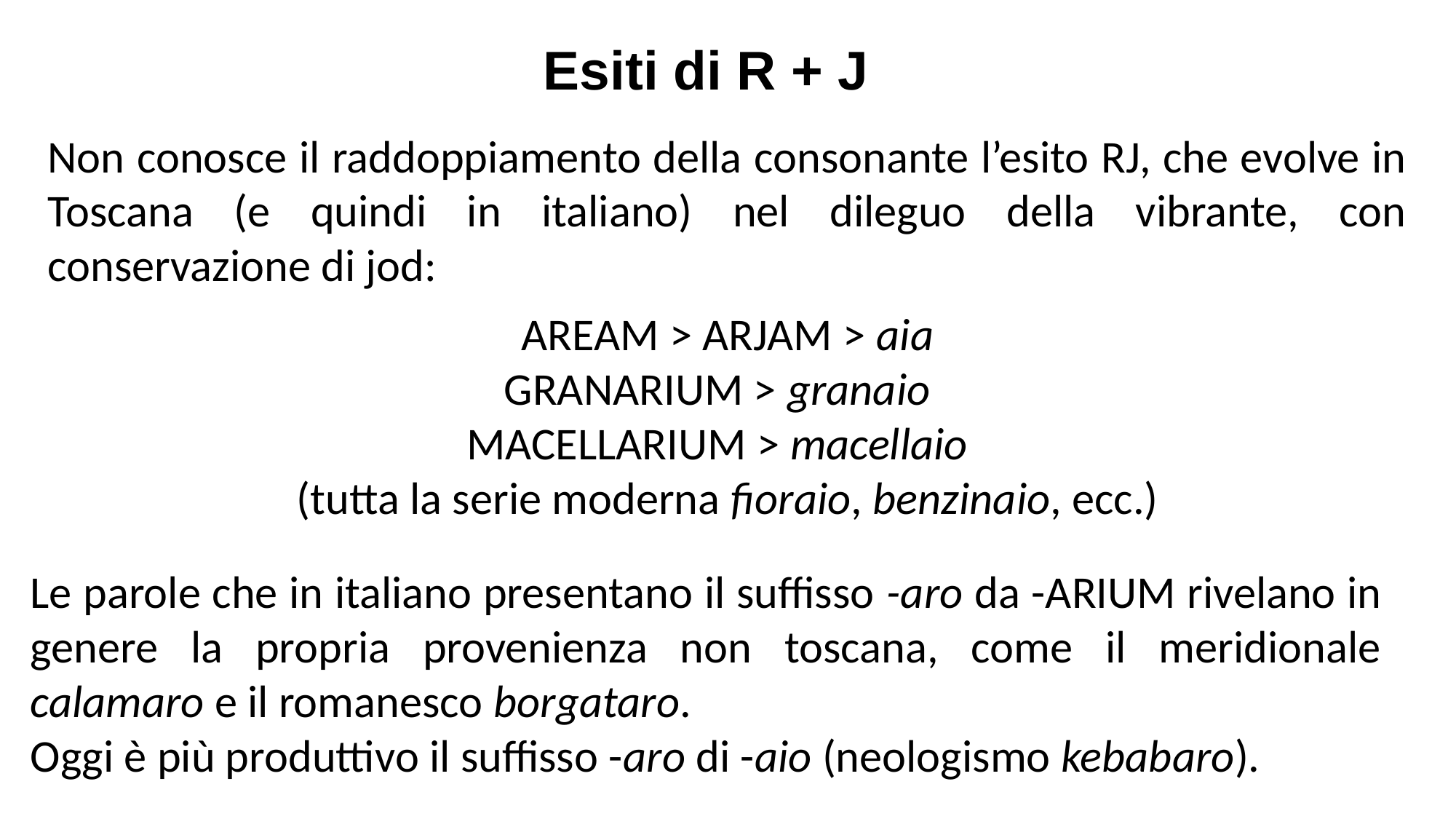

Esiti di R + J
Non conosce il raddoppiamento della consonante l’esito RJ, che evolve in Toscana (e quindi in italiano) nel dileguo della vibrante, con conservazione di jod:

AREAM > ARJAM > aia
GRANARIUM > granaio
MACELLARIUM > macellaio
(tutta la serie moderna fioraio, benzinaio, ecc.)
Le parole che in italiano presentano il suffisso -aro da -ARIUM rivelano in genere la propria provenienza non toscana, come il meridionale calamaro e il romanesco borgataro.
Oggi è più produttivo il suffisso -aro di -aio (neologismo kebabaro).